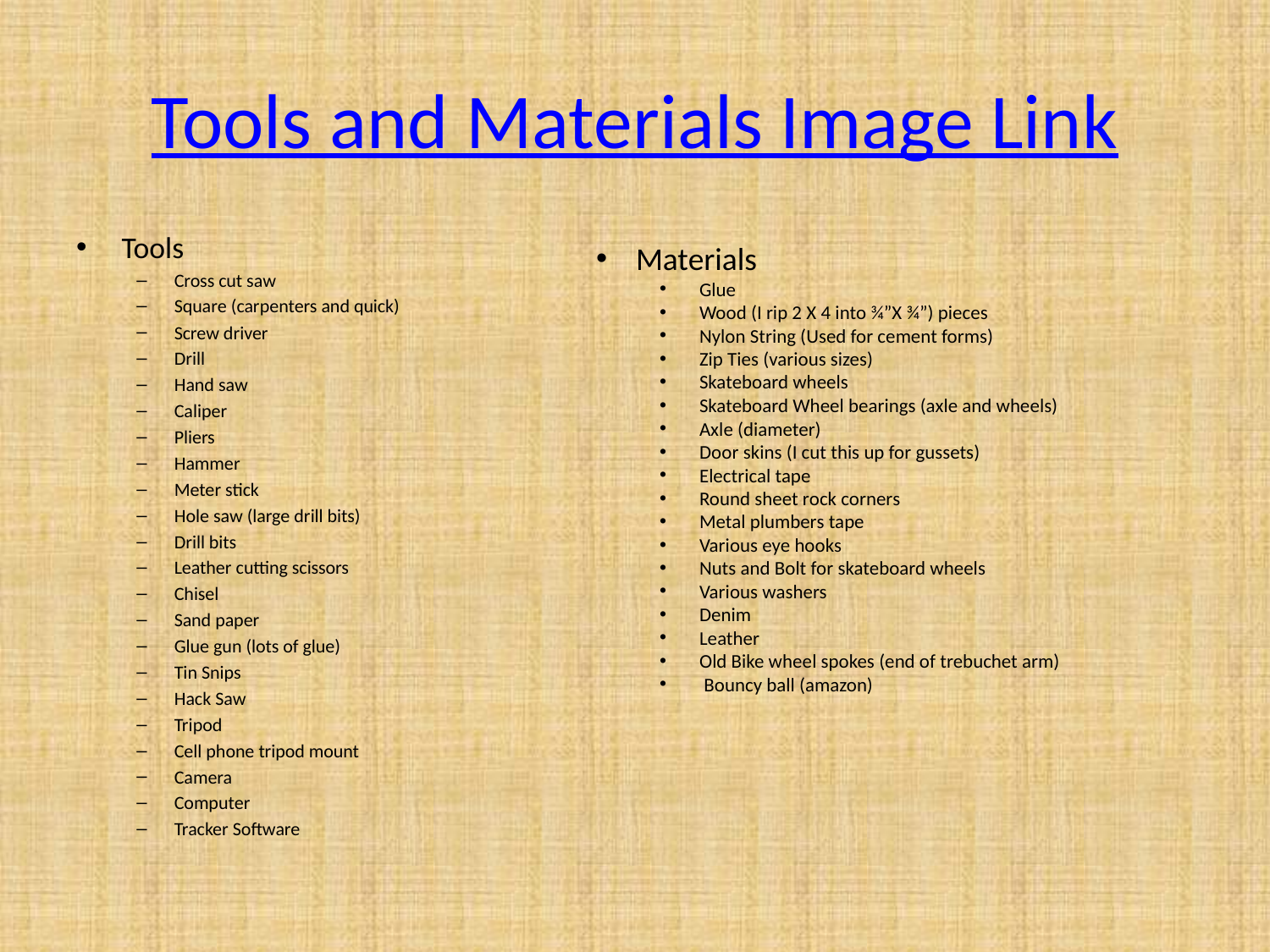

# Tools and Materials Image Link
Tools
Cross cut saw
Square (carpenters and quick)
Screw driver
Drill
Hand saw
Caliper
Pliers
Hammer
Meter stick
Hole saw (large drill bits)
Drill bits
Leather cutting scissors
Chisel
Sand paper
Glue gun (lots of glue)
Tin Snips
Hack Saw
Tripod
Cell phone tripod mount
Camera
Computer
Tracker Software
Materials
Glue
Wood (I rip 2 X 4 into ¾”X ¾”) pieces
Nylon String (Used for cement forms)
Zip Ties (various sizes)
Skateboard wheels
Skateboard Wheel bearings (axle and wheels)
Axle (diameter)
Door skins (I cut this up for gussets)
Electrical tape
Round sheet rock corners
Metal plumbers tape
Various eye hooks
Nuts and Bolt for skateboard wheels
Various washers
Denim
Leather
Old Bike wheel spokes (end of trebuchet arm)
 Bouncy ball (amazon)